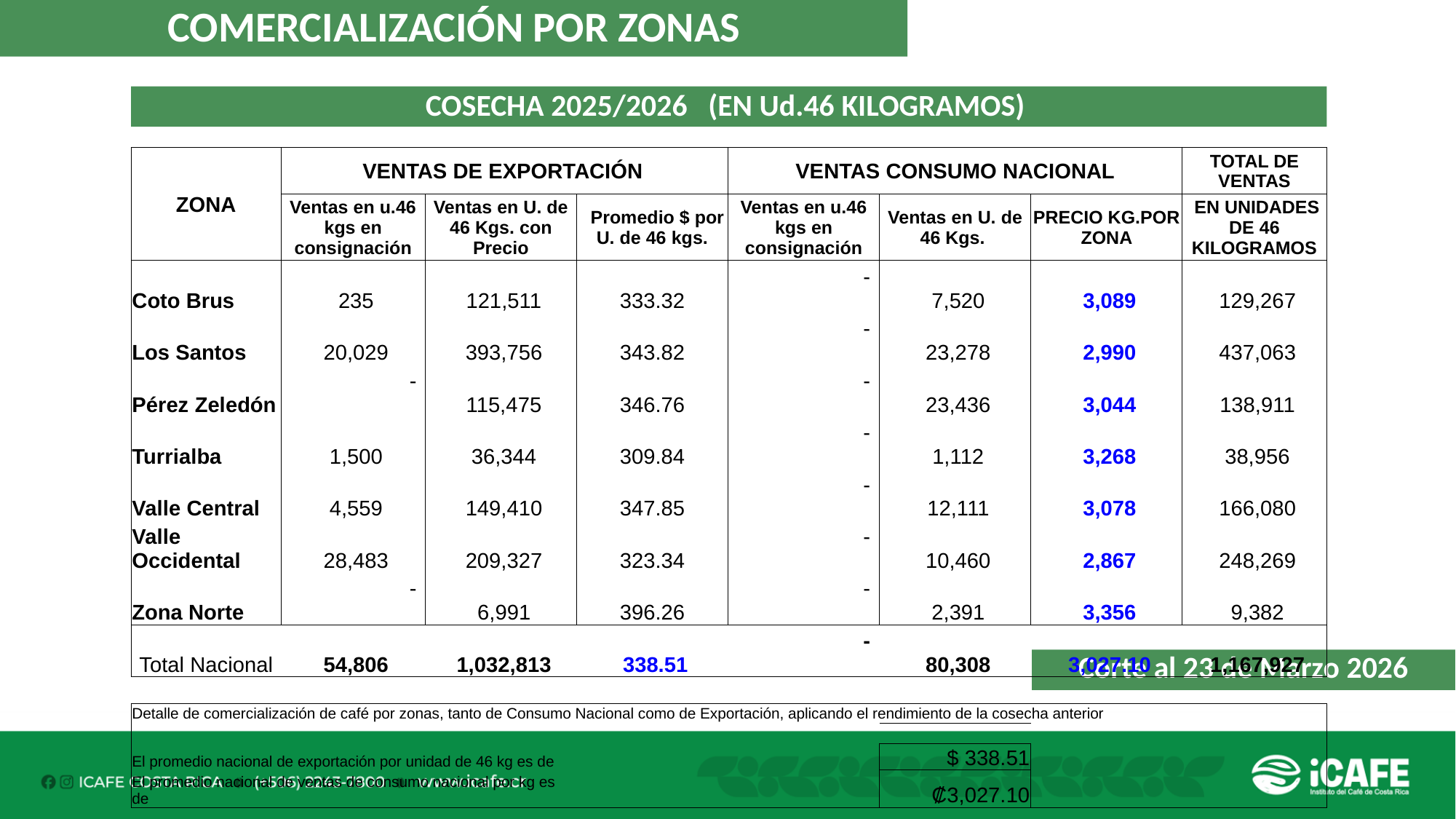

COMERCIALIZACIÓN POR ZONAS
COSECHA 2025/2026   (EN Ud.46 KILOGRAMOS)
| ZONA | VENTAS DE EXPORTACIÓN |  |  | VENTAS CONSUMO NACIONAL |  |  | TOTAL DE VENTAS |
| --- | --- | --- | --- | --- | --- | --- | --- |
|  | Ventas en u.46 kgs en consignación | Ventas en U. de 46 Kgs. con Precio | Promedio $ por U. de 46 kgs. | Ventas en u.46 kgs en consignación | Ventas en U. de 46 Kgs. | PRECIO KG.POR ZONA | EN UNIDADES DE 46 KILOGRAMOS |
| Coto Brus | 235 | 121,511 | 333.32 | - | 7,520 | 3,089 | 129,267 |
| Los Santos | 20,029 | 393,756 | 343.82 | - | 23,278 | 2,990 | 437,063 |
| Pérez Zeledón | - | 115,475 | 346.76 | - | 23,436 | 3,044 | 138,911 |
| Turrialba | 1,500 | 36,344 | 309.84 | - | 1,112 | 3,268 | 38,956 |
| Valle Central | 4,559 | 149,410 | 347.85 | - | 12,111 | 3,078 | 166,080 |
| Valle Occidental | 28,483 | 209,327 | 323.34 | - | 10,460 | 2,867 | 248,269 |
| Zona Norte | - | 6,991 | 396.26 | - | 2,391 | 3,356 | 9,382 |
| Total Nacional | 54,806 | 1,032,813 | 338.51 | - | 80,308 | 3,027.10 | 1,167,927 |
|  |  |  |  |  |  |  |  |
| Detalle de comercialización de café por zonas, tanto de Consumo Nacional como de Exportación, aplicando el rendimiento de la cosecha anterior |  |  |  |  |  |  |  |
|  |  |  |  |  |  |  |  |
| El promedio nacional de exportación por unidad de 46 kg es de |  |  |  |  | $ 338.51 |  |  |
| El promedio nacional de ventas de consumo nacional por kg es de |  |  |  |  | ₡3,027.10 |  |  |

Corte al 23 de Marzo 2026